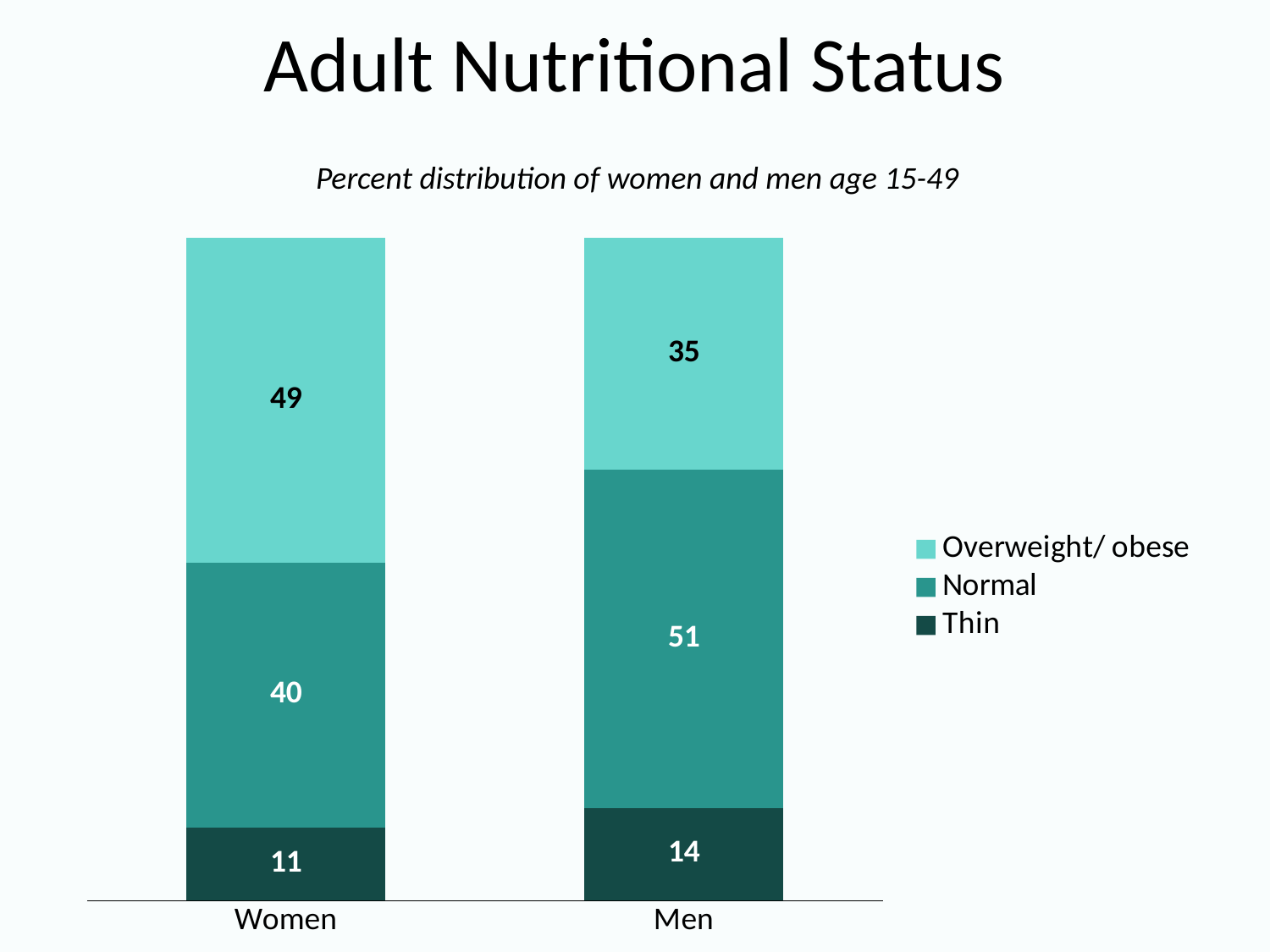

# Adult Nutritional Status
Percent distribution of women and men age 15-49

### Chart

| Category | Thin | Normal | Overweight/ obese |
|---|---|---|---|
| Women | 11.0 | 40.0 | 49.0 |
| Men | 14.0 | 51.0 | 35.0 |